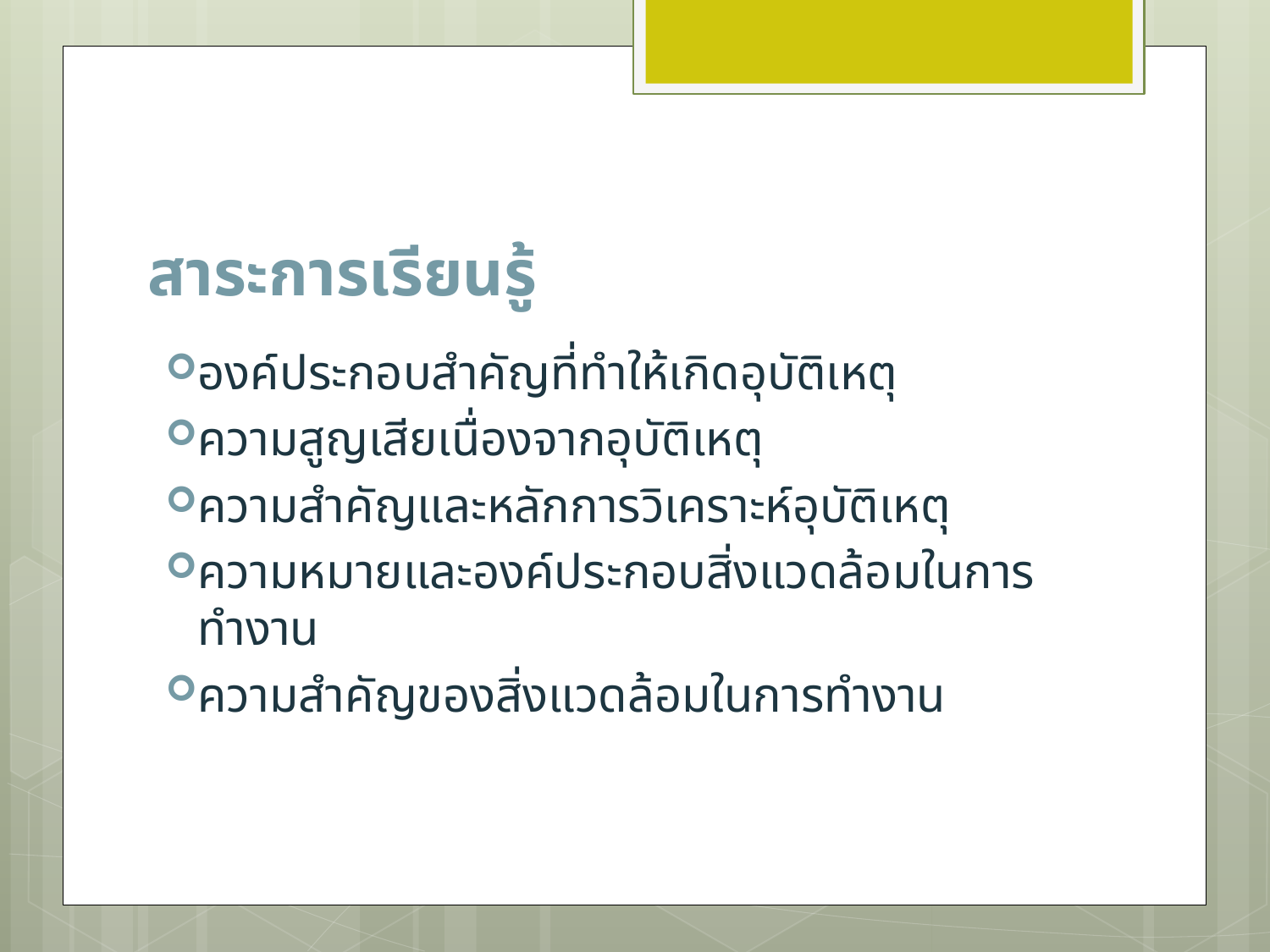

สาระการเรียนรู้
องค์ประกอบสำคัญที่ทำให้เกิดอุบัติเหตุ
ความสูญเสียเนื่องจากอุบัติเหตุ
ความสำคัญและหลักการวิเคราะห์อุบัติเหตุ
ความหมายและองค์ประกอบสิ่งแวดล้อมในการทำงาน
ความสำคัญของสิ่งแวดล้อมในการทำงาน